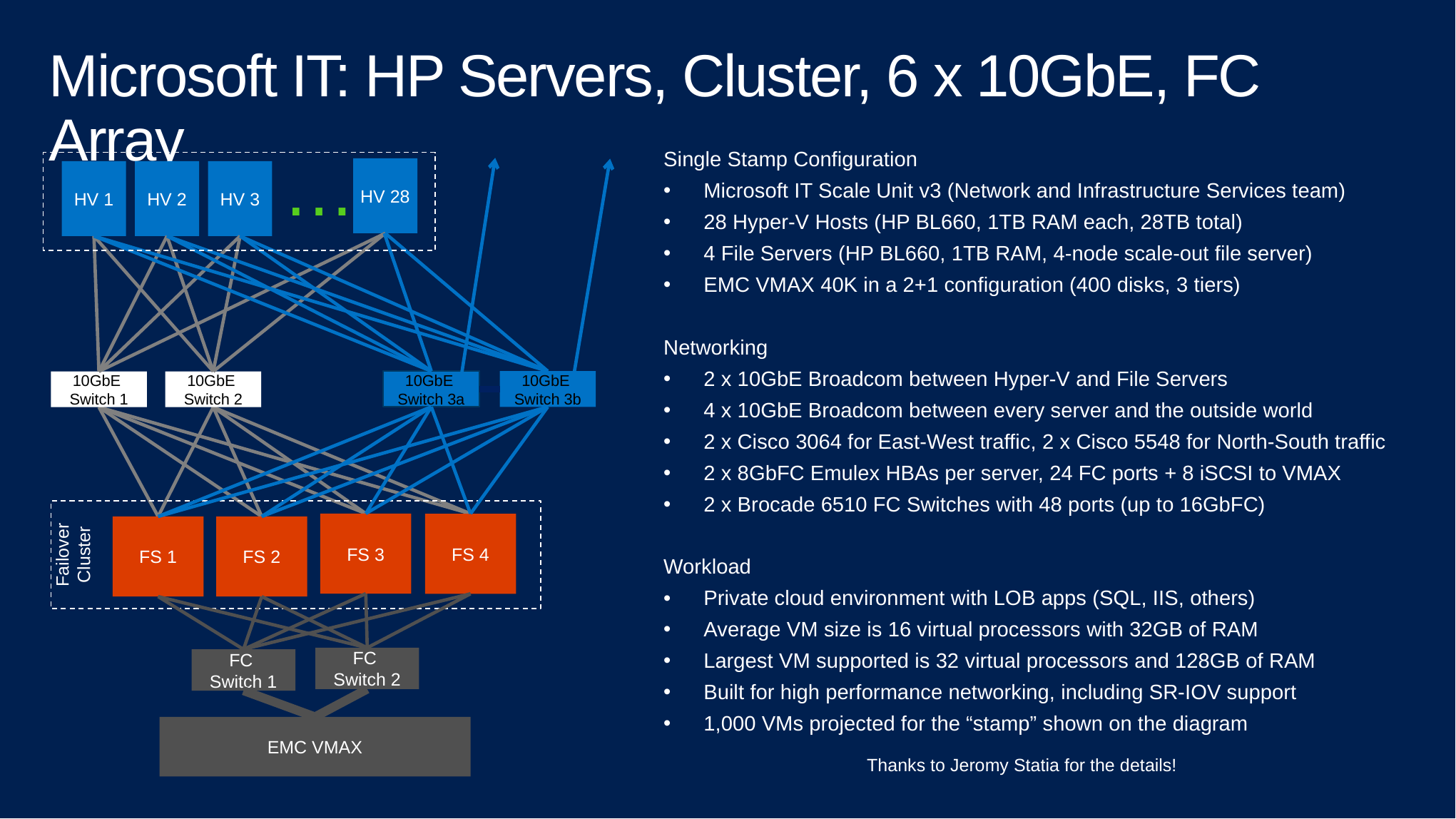

# Microsoft IT: HP Servers, Cluster, 6 x 10GbE, FC Array
Single Stamp Configuration
Microsoft IT Scale Unit v3 (Network and Infrastructure Services team)
28 Hyper-V Hosts (HP BL660, 1TB RAM each, 28TB total)
4 File Servers (HP BL660, 1TB RAM, 4-node scale-out file server)
EMC VMAX 40K in a 2+1 configuration (400 disks, 3 tiers)

Networking
2 x 10GbE Broadcom between Hyper-V and File Servers
4 x 10GbE Broadcom between every server and the outside world
2 x Cisco 3064 for East-West traffic, 2 x Cisco 5548 for North-South traffic
2 x 8GbFC Emulex HBAs per server, 24 FC ports + 8 iSCSI to VMAX
2 x Brocade 6510 FC Switches with 48 ports (up to 16GbFC)

Workload
Private cloud environment with LOB apps (SQL, IIS, others)
Average VM size is 16 virtual processors with 32GB of RAM
Largest VM supported is 32 virtual processors and 128GB of RAM
Built for high performance networking, including SR-IOV support
1,000 VMs projected for the “stamp” shown on the diagram
…

HV 28
HV 1
HV 2
HV 3
10GbE
Switch 3a
10GbE
Switch 3b
10GbE
Switch 1
10GbE
Switch 2
Failover Cluster
FS 3
FS 4
FS 1
FS 2
FC
Switch 2
FC
Switch 1
EMC VMAX
Thanks to Jeromy Statia for the details!